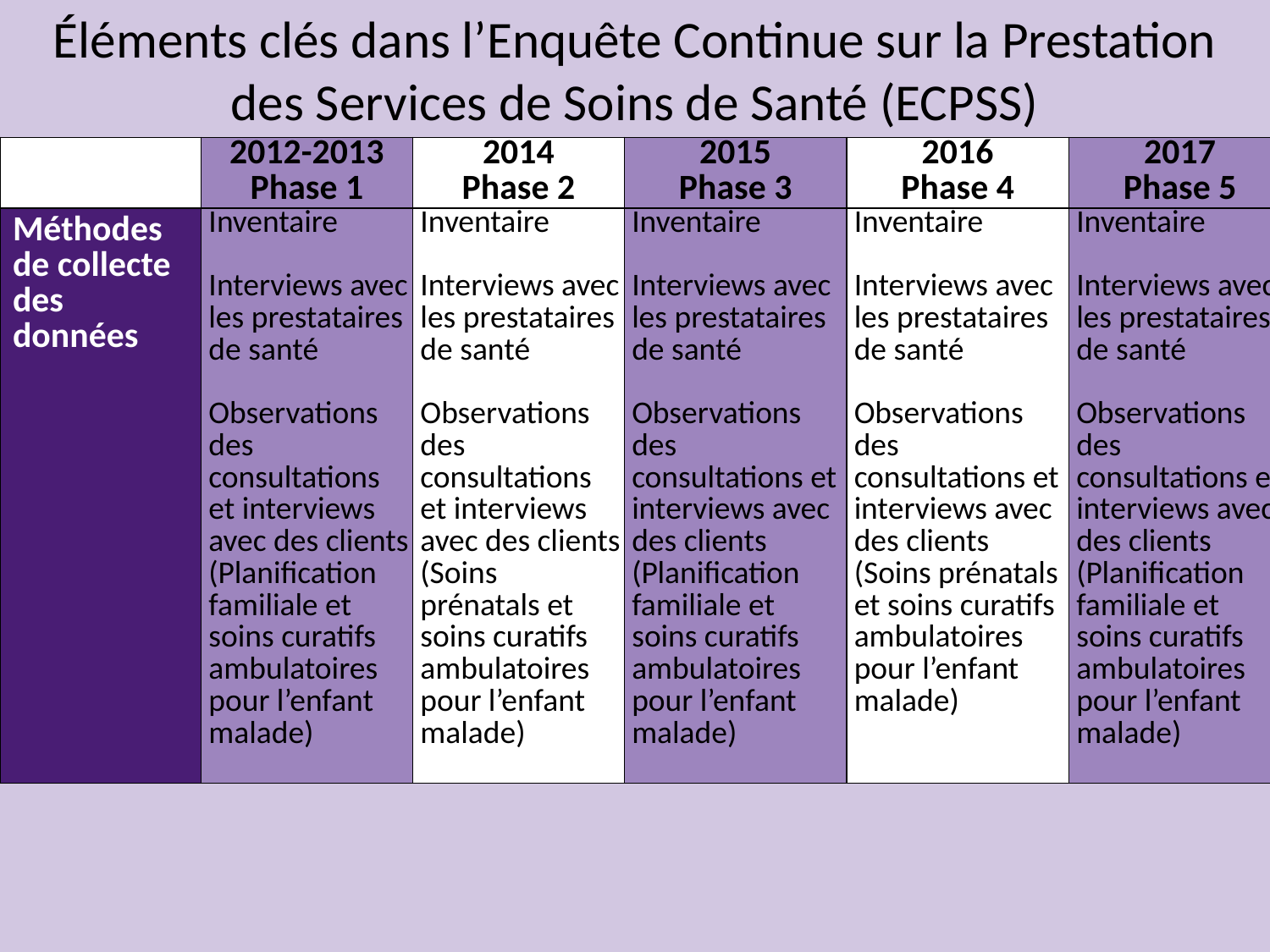

Éléments clés dans l’Enquête Continue sur la Prestation des Services de Soins de Santé (ECPSS)
|  | 2012-2013 Phase 1 | 2014 Phase 2 | 2015 Phase 3 | 2016 Phase 4 | 2017 Phase 5 |
| --- | --- | --- | --- | --- | --- |
| Méthodes de collecte des données | Inventaire Interviews avec les prestataires de santé Observations des consultations et interviews avec des clients (Planification familiale et soins curatifs ambulatoires pour l’enfant malade) | Inventaire Interviews avec les prestataires de santé Observations des consultations et interviews avec des clients (Soins prénatals et soins curatifs ambulatoires pour l’enfant malade) | Inventaire Interviews avec les prestataires de santé Observations des consultations et interviews avec des clients (Planification familiale et soins curatifs ambulatoires pour l’enfant malade) | Inventaire Interviews avec les prestataires de santé Observations des consultations et interviews avec des clients (Soins prénatals et soins curatifs ambulatoires pour l’enfant malade) | Inventaire Interviews avec les prestataires de santé Observations des consultations et interviews avec des clients (Planification familiale et soins curatifs ambulatoires pour l’enfant malade) |